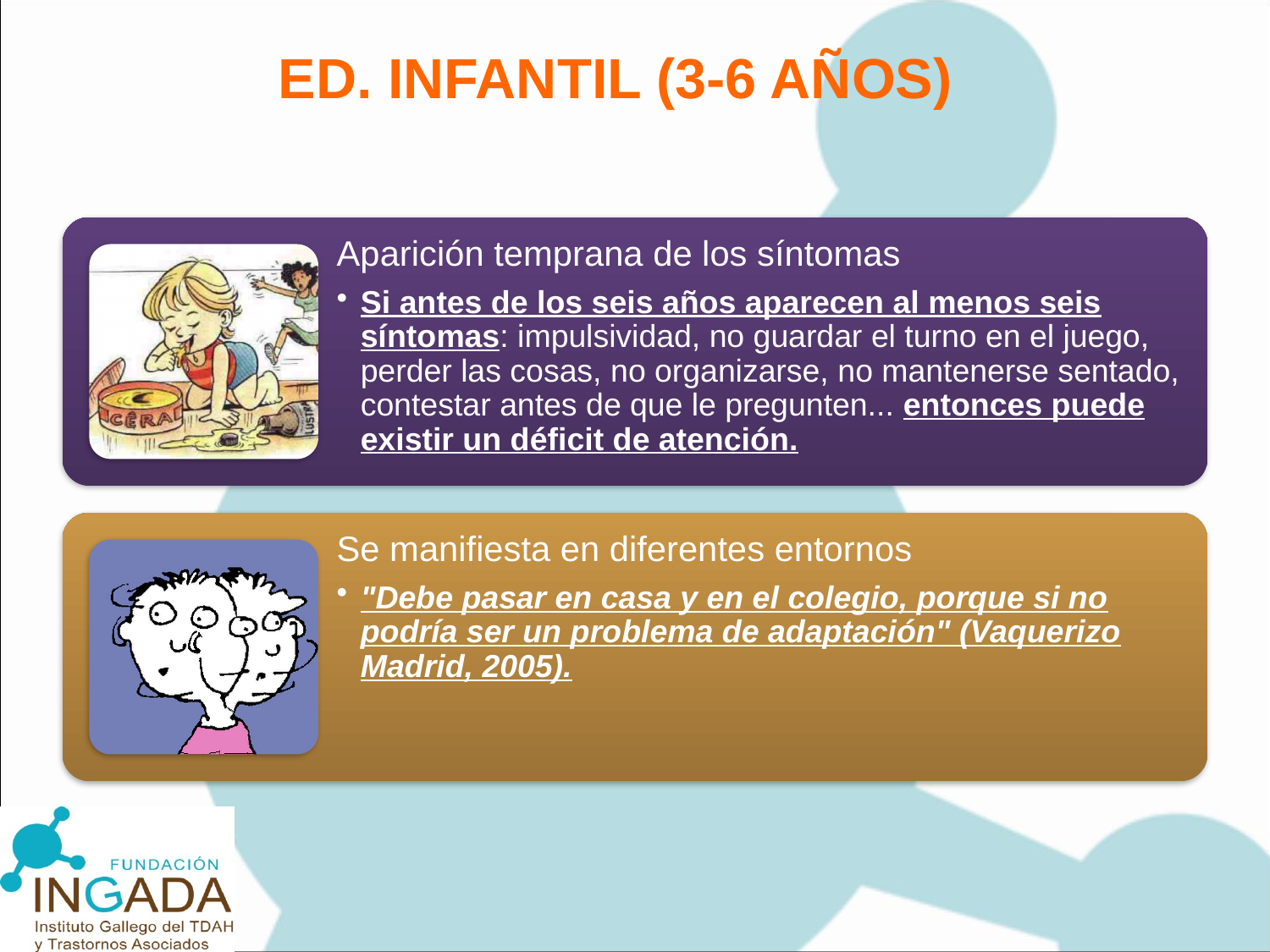

ED. INFANTIL (3-6 AÑOS)
Aparición temprana de los síntomas
Si antes de los seis años aparecen al menos seis síntomas: impulsividad, no guardar el turno en el juego, perder las cosas, no organizarse, no mantenerse sentado, contestar antes de que le pregunten... entonces puede existir un déficit de atención.
Se manifiesta en diferentes entornos
"Debe pasar en casa y en el colegio, porque si no podría ser un problema de adaptación" (Vaquerizo Madrid, 2005).